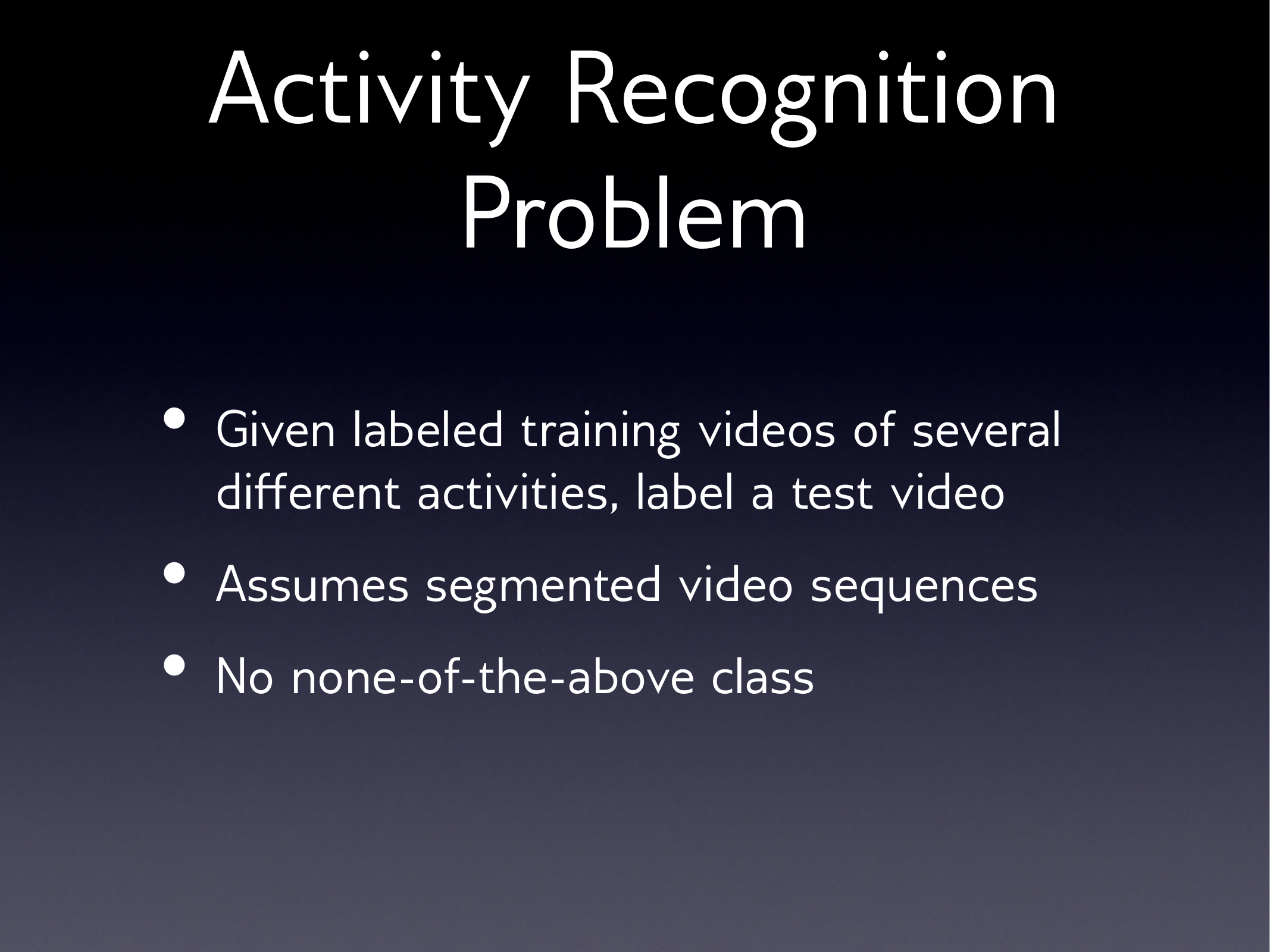

# Activity Recognition Problem
Given labeled training videos of several different activities, label a test video
Assumes segmented video sequences
No none-of-the-above class